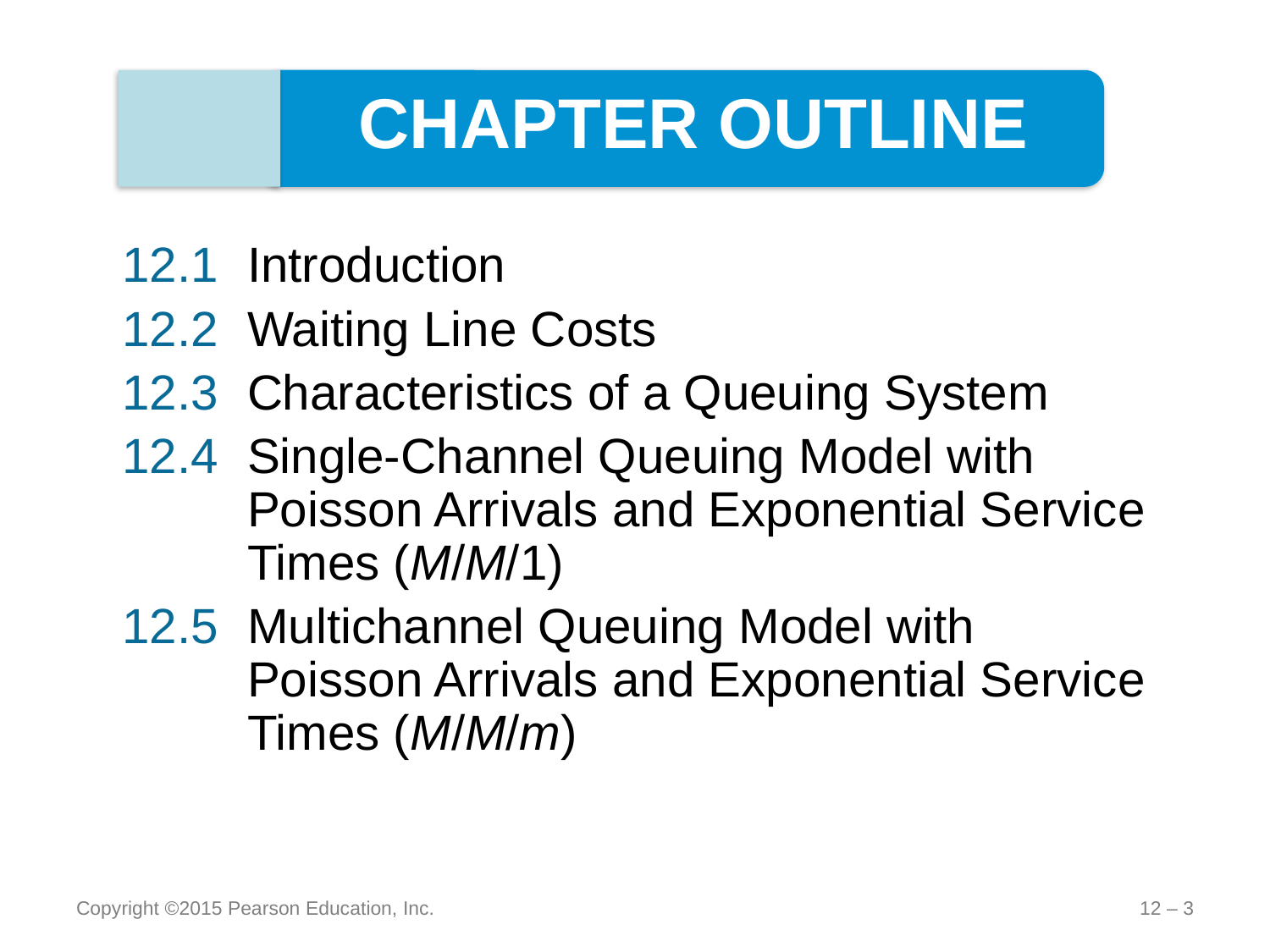

CHAPTER OUTLINE
12.1	Introduction
12.2	Waiting Line Costs
12.3	Characteristics of a Queuing System
12.4	Single-Channel Queuing Model with Poisson Arrivals and Exponential Service Times (M/M/1)
12.5	Multichannel Queuing Model with Poisson Arrivals and Exponential Service Times (M/M/m)
Copyright ©2015 Pearson Education, Inc.
12 – 3